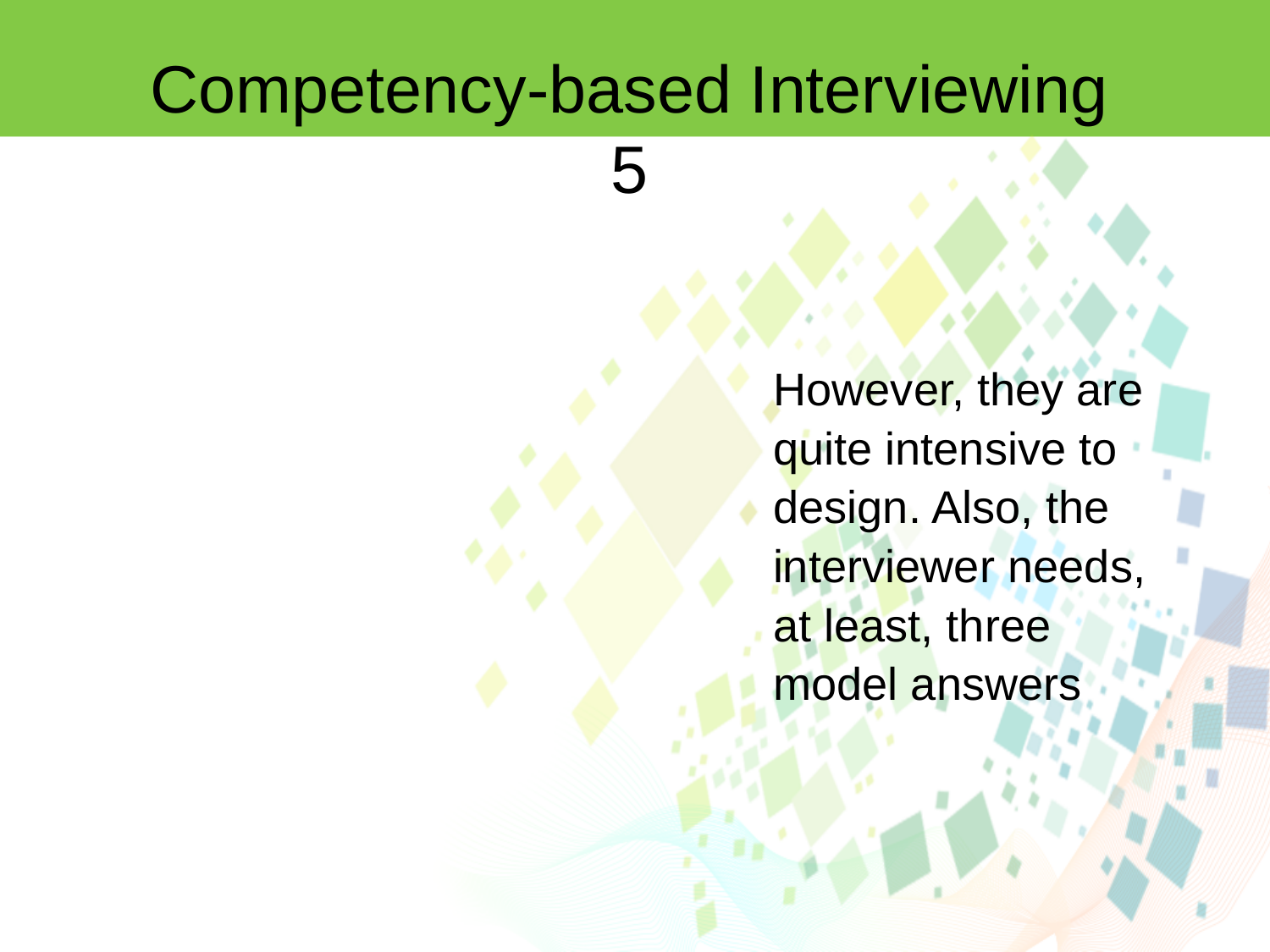

Competency-based Interviewing 5
However, they are quite intensive to design. Also, the interviewer needs, at least, three model answers